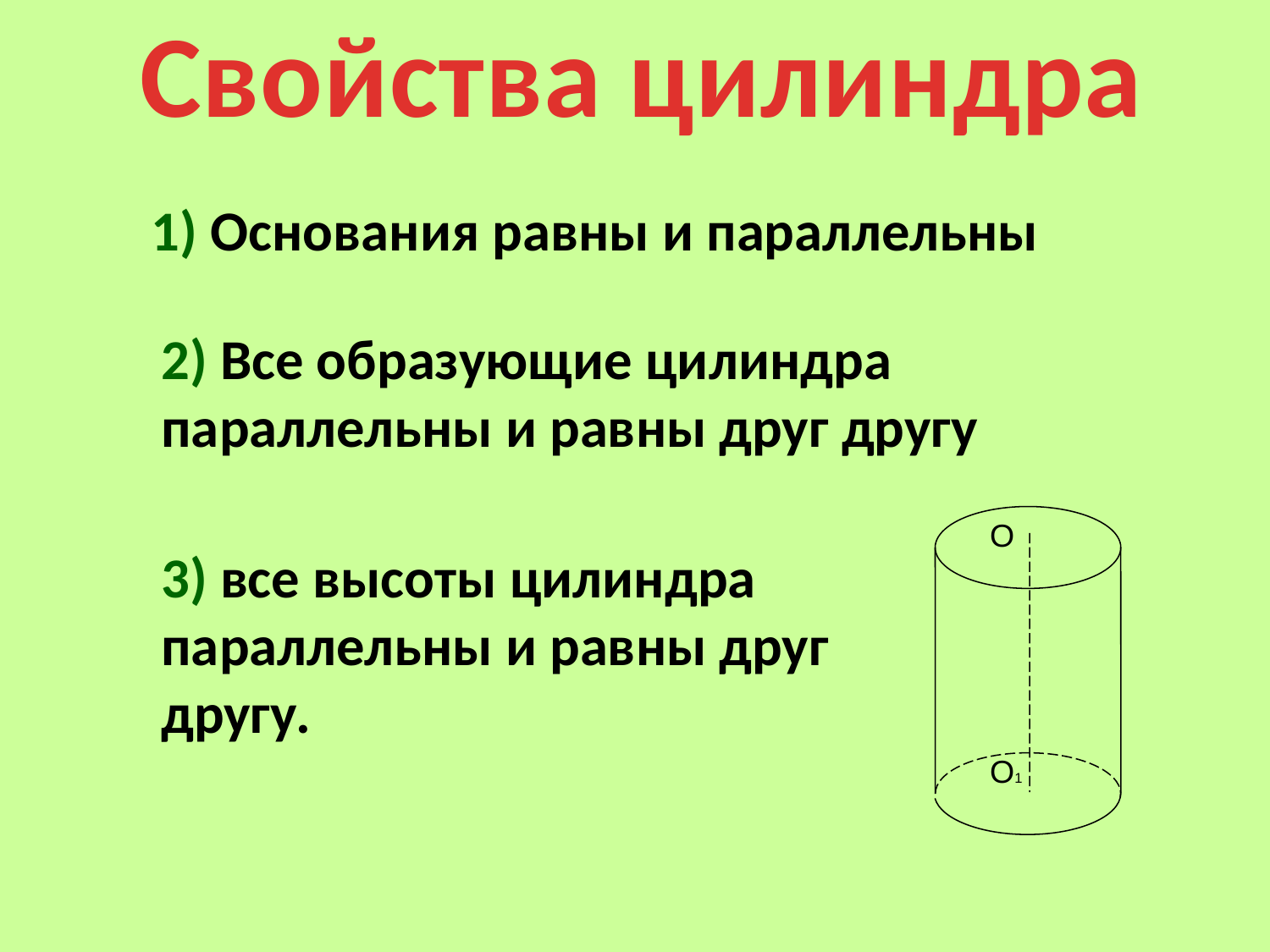

# Свойства цилиндра
1) Основания равны и параллельны
2) Все образующие цилиндра параллельны и равны друг другу

О

О1

3) все высоты цилиндра параллельны и равны друг другу.